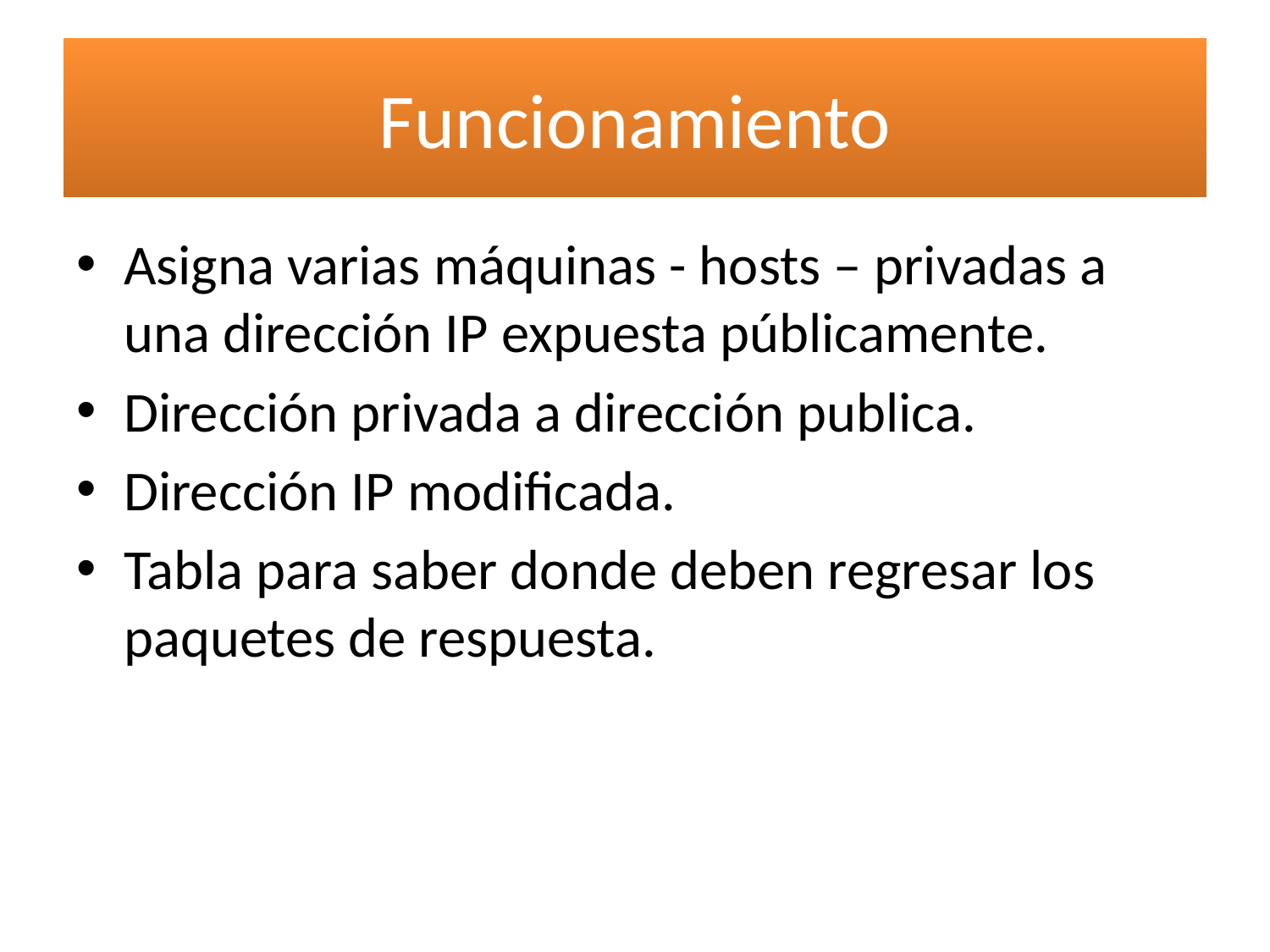

# Funcionamiento
Asigna varias máquinas - hosts – privadas a una dirección IP expuesta públicamente.
Dirección privada a dirección publica.
Dirección IP modificada.
Tabla para saber donde deben regresar los paquetes de respuesta.